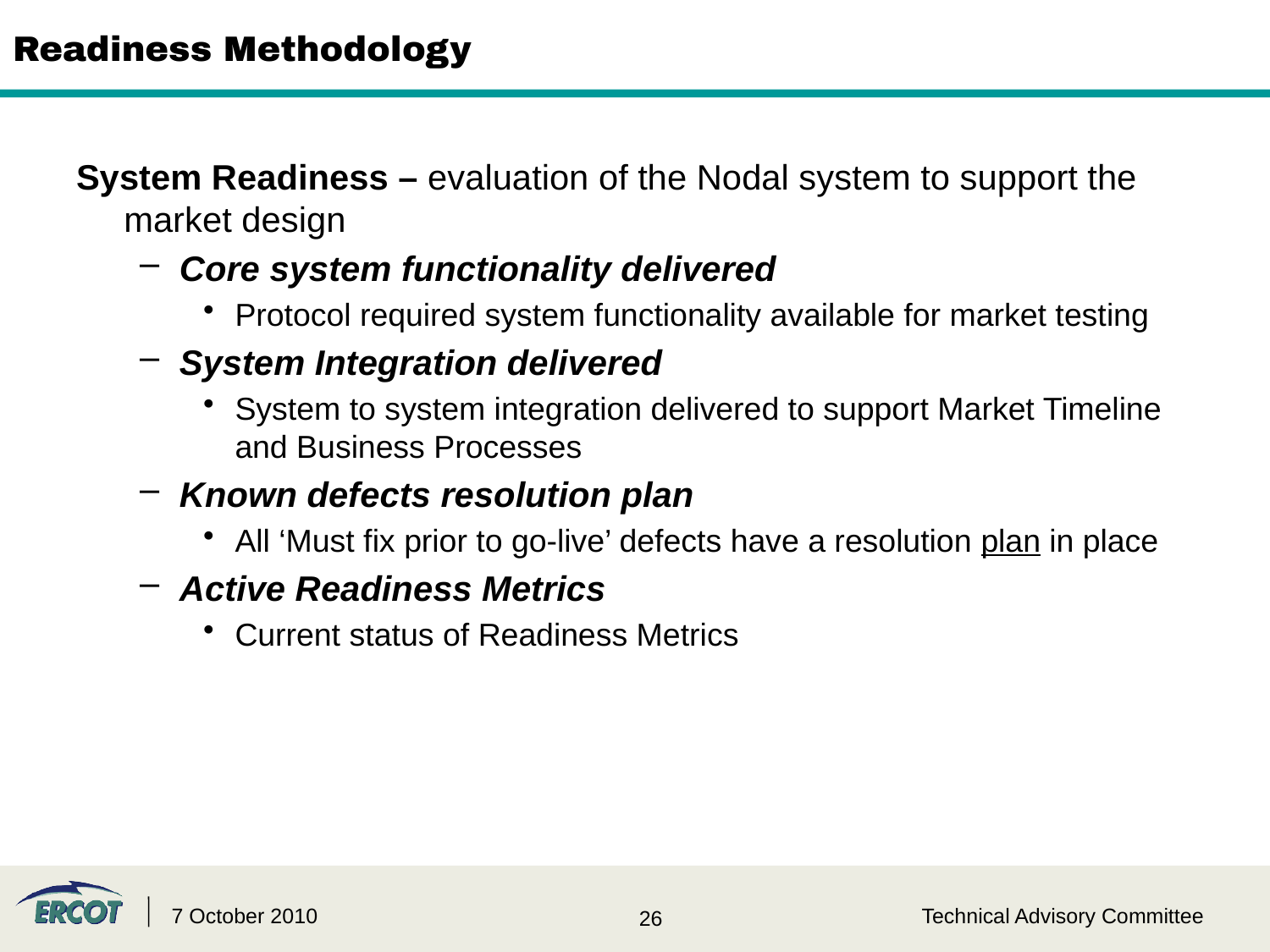

# Readiness Methodology
System Readiness – evaluation of the Nodal system to support the market design
Core system functionality delivered
Protocol required system functionality available for market testing
System Integration delivered
System to system integration delivered to support Market Timeline and Business Processes
Known defects resolution plan
All ‘Must fix prior to go-live’ defects have a resolution plan in place
Active Readiness Metrics
Current status of Readiness Metrics
7 October 2010
Technical Advisory Committee